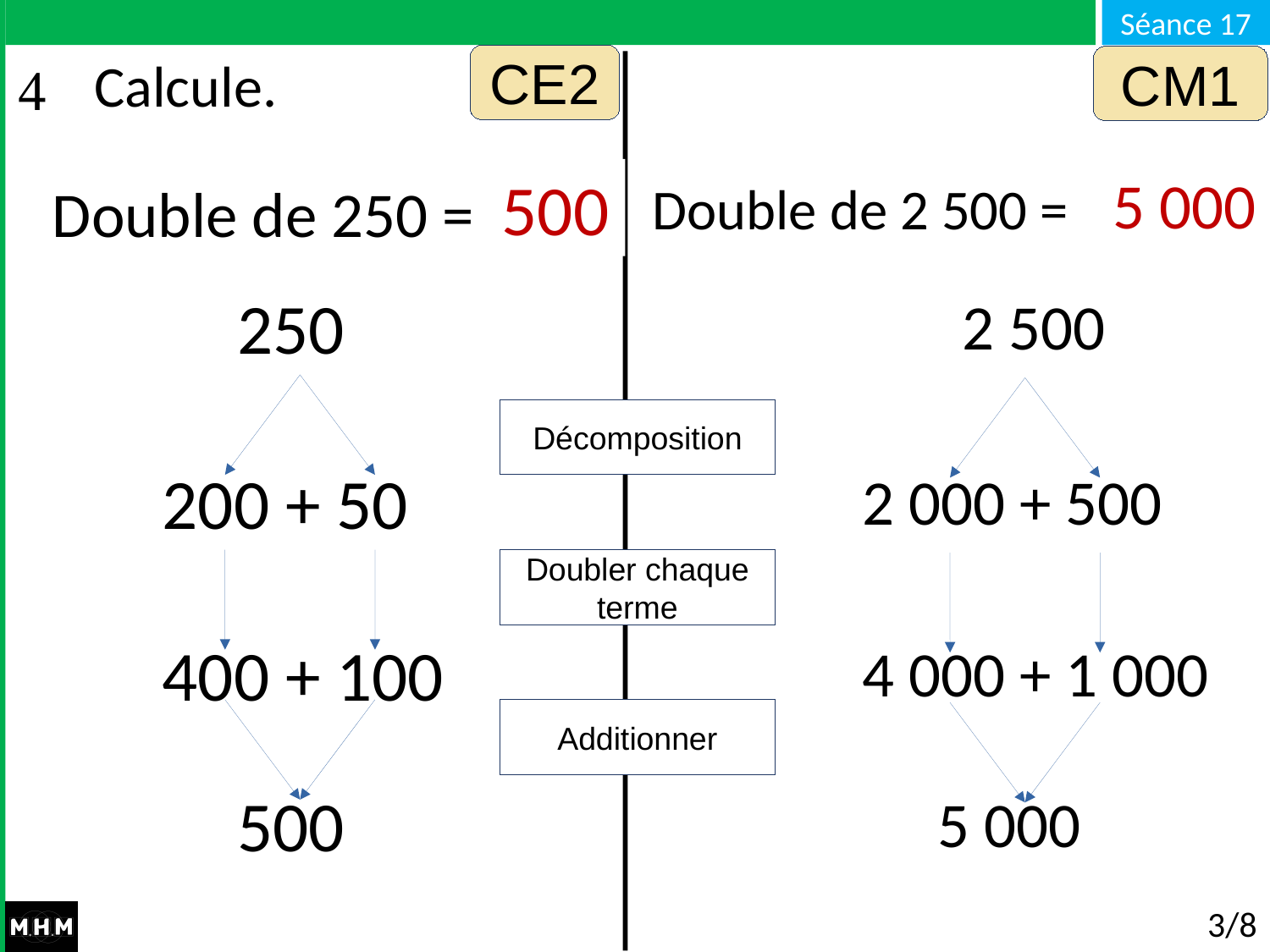

CE2
CM1
# Calcule.

500
5 000
Double de 250 = …
Double de 2 500 =
250
2 500

Décomposition
200 + 50
2 000 + 500

Doubler chaque terme

400 + 100
4 000 + 1 000

Additionner

500
5 000
3/8